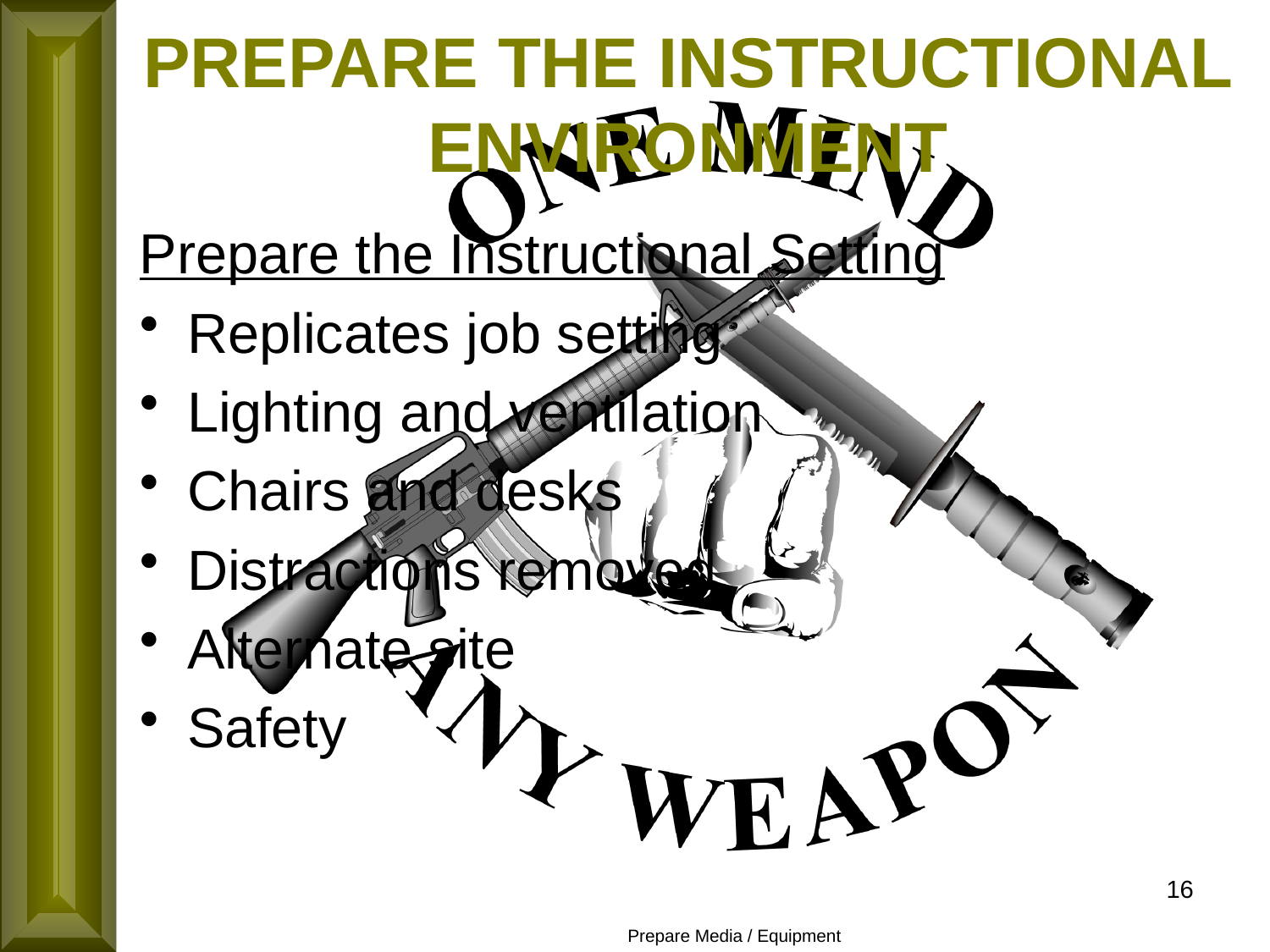

PREPARE THE INSTRUCTIONAL ENVIRONMENT
Prepare the Instructional Setting
Replicates job setting
Lighting and ventilation
Chairs and desks
Distractions removed
Alternate site
Safety
16
Prepare Media / Equipment